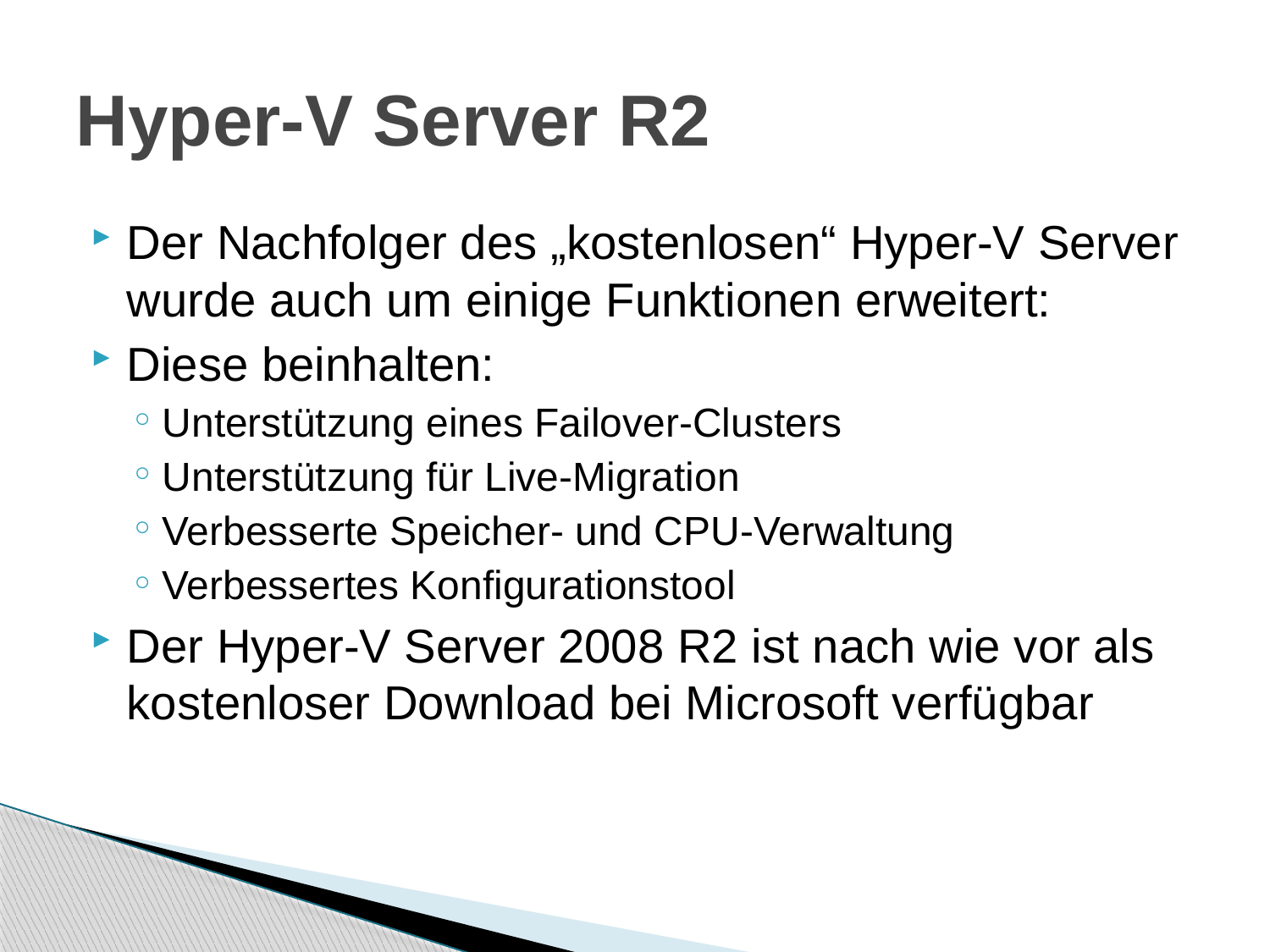

# Hyper-V Server R2
Der Nachfolger des „kostenlosen“ Hyper-V Server wurde auch um einige Funktionen erweitert:
Diese beinhalten:
Unterstützung eines Failover-Clusters
Unterstützung für Live-Migration
Verbesserte Speicher- und CPU-Verwaltung
Verbessertes Konfigurationstool
Der Hyper-V Server 2008 R2 ist nach wie vor als kostenloser Download bei Microsoft verfügbar